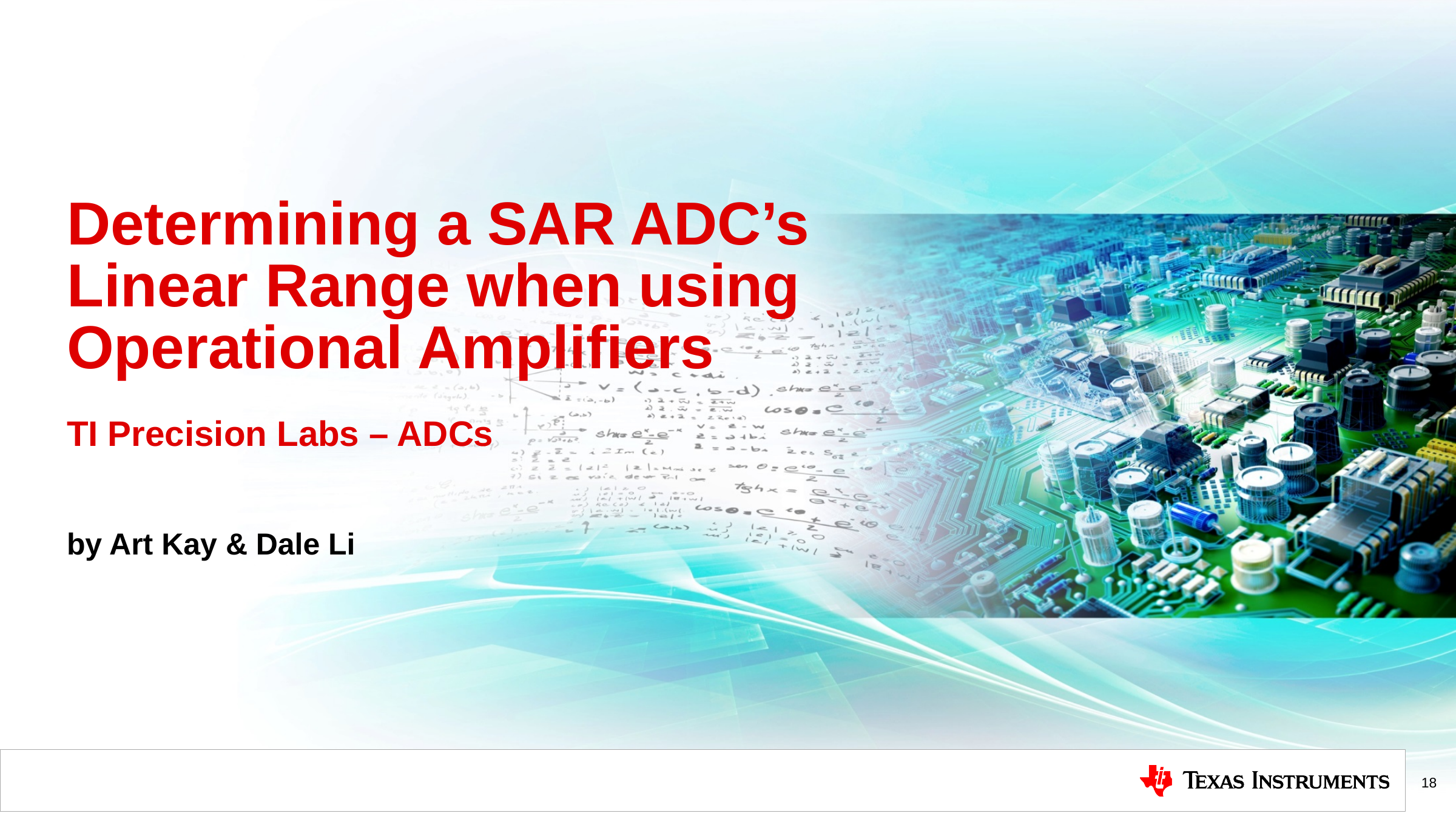

# Determining a SAR ADC’s Linear Range when using Operational Amplifiers TI Precision Labs – ADCs

by Art Kay & Dale Li
18